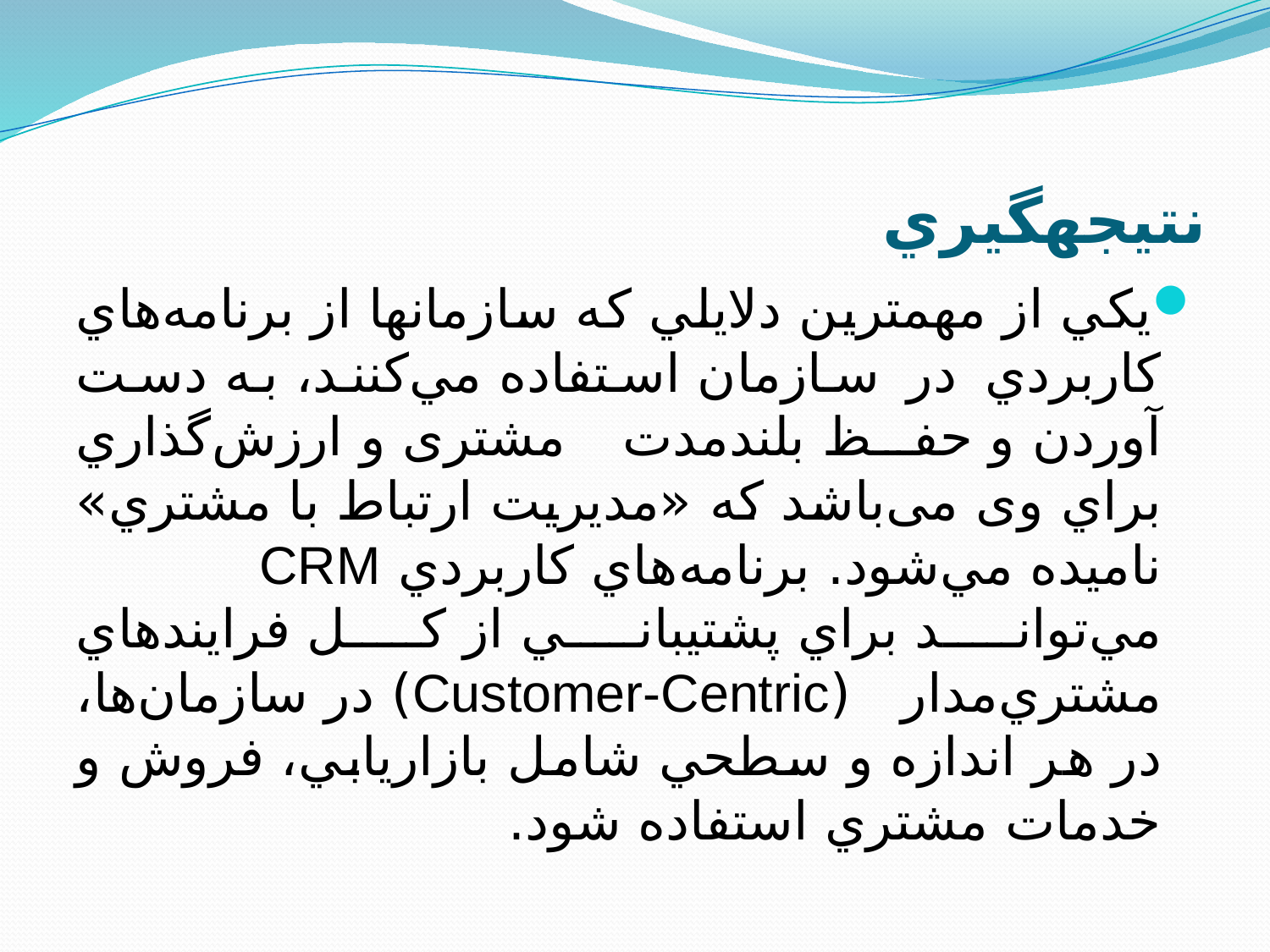

# نتيجه‏گيري
يكي از مهمترين دلايلي كه سازمان‏ها از برنامه‌هاي كاربردي در سازمان استفاده مي‌كنند، به دست آوردن و حفظ بلندمدت مشتری و ارزش‌گذاري براي وی می‌باشد كه «مديريت ارتباط با مشتري» ناميده مي‌شود. برنامه‌هاي كاربردي CRM مي‌تواند براي پشتيباني از كل فرايندهاي مشتري‌مدار  (Customer-Centric) در سازمان‌ها، در هر اندازه و سطحي شامل بازاريابي، فروش و خدمات مشتري استفاده شود.